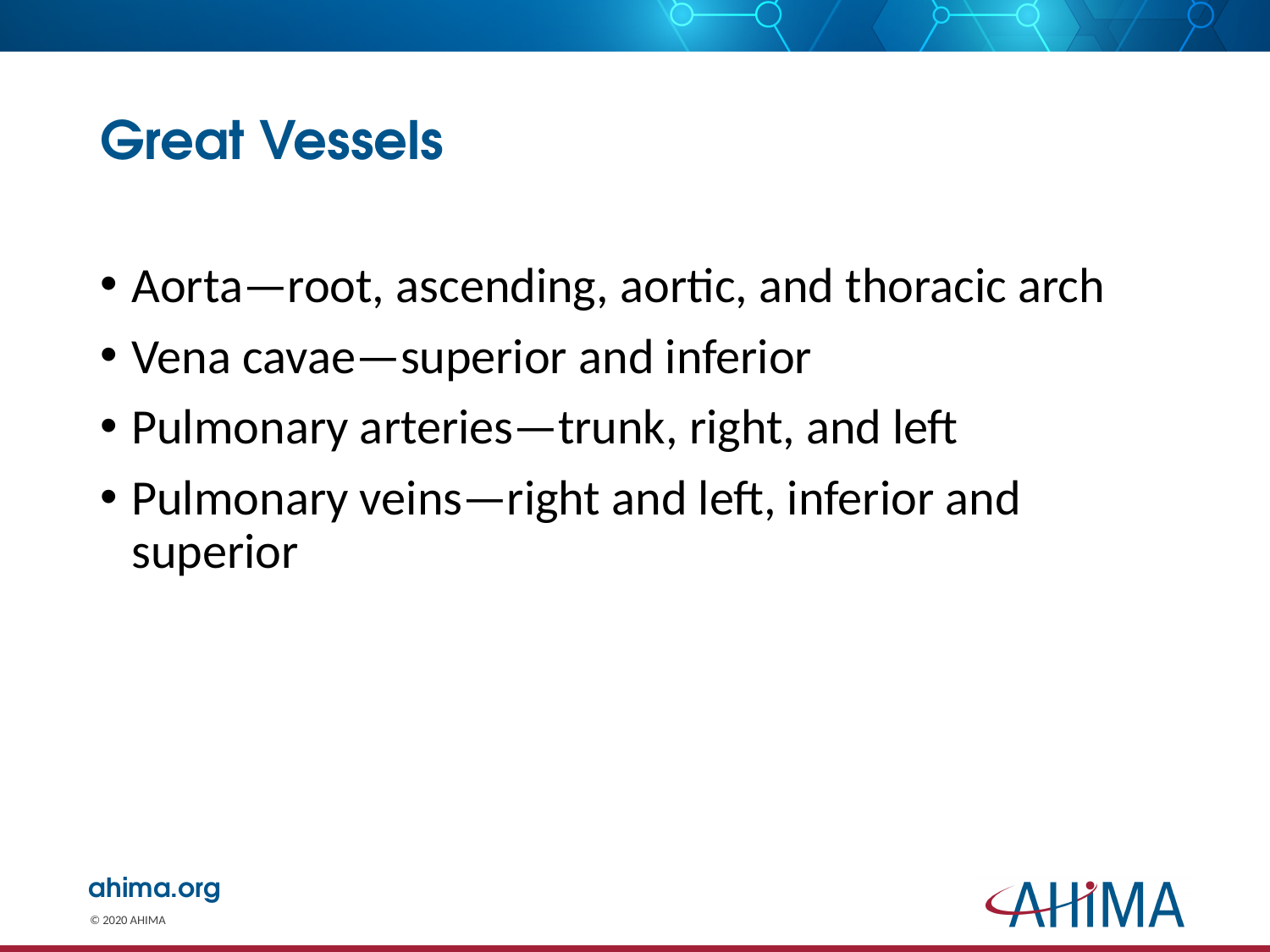

# Great Vessels
Aorta—root, ascending, aortic, and thoracic arch
Vena cavae—superior and inferior
Pulmonary arteries—trunk, right, and left
Pulmonary veins—right and left, inferior and superior